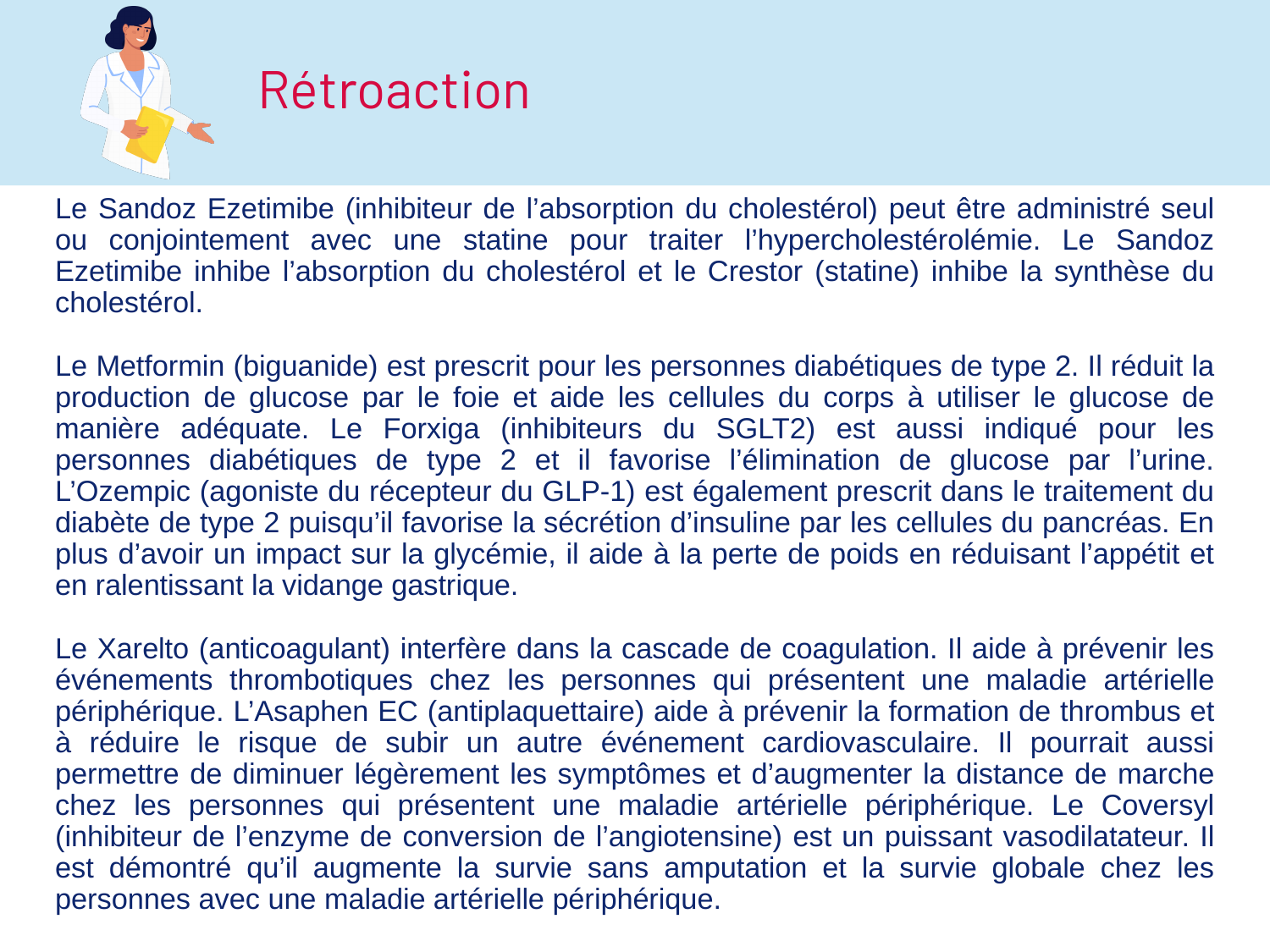

# Rétroaction
Le Sandoz Ezetimibe (inhibiteur de l’absorption du cholestérol) peut être administré seul ou conjointement avec une statine pour traiter l’hypercholestérolémie. Le Sandoz Ezetimibe inhibe l’absorption du cholestérol et le Crestor (statine) inhibe la synthèse du cholestérol.

Le Metformin (biguanide) est prescrit pour les personnes diabétiques de type 2. Il réduit la production de glucose par le foie et aide les cellules du corps à utiliser le glucose de manière adéquate. Le Forxiga (inhibiteurs du SGLT2) est aussi indiqué pour les personnes diabétiques de type 2 et il favorise l’élimination de glucose par l’urine. L’Ozempic (agoniste du récepteur du GLP-1) est également prescrit dans le traitement du diabète de type 2 puisqu’il favorise la sécrétion d’insuline par les cellules du pancréas. En plus d’avoir un impact sur la glycémie, il aide à la perte de poids en réduisant l’appétit et en ralentissant la vidange gastrique.

Le Xarelto (anticoagulant) interfère dans la cascade de coagulation. Il aide à prévenir les événements thrombotiques chez les personnes qui présentent une maladie artérielle périphérique. L’Asaphen EC (antiplaquettaire) aide à prévenir la formation de thrombus et à réduire le risque de subir un autre événement cardiovasculaire. Il pourrait aussi permettre de diminuer légèrement les symptômes et d’augmenter la distance de marche chez les personnes qui présentent une maladie artérielle périphérique. Le Coversyl (inhibiteur de l’enzyme de conversion de l’angiotensine) est un puissant vasodilatateur. Il est démontré qu’il augmente la survie sans amputation et la survie globale chez les personnes avec une maladie artérielle périphérique.